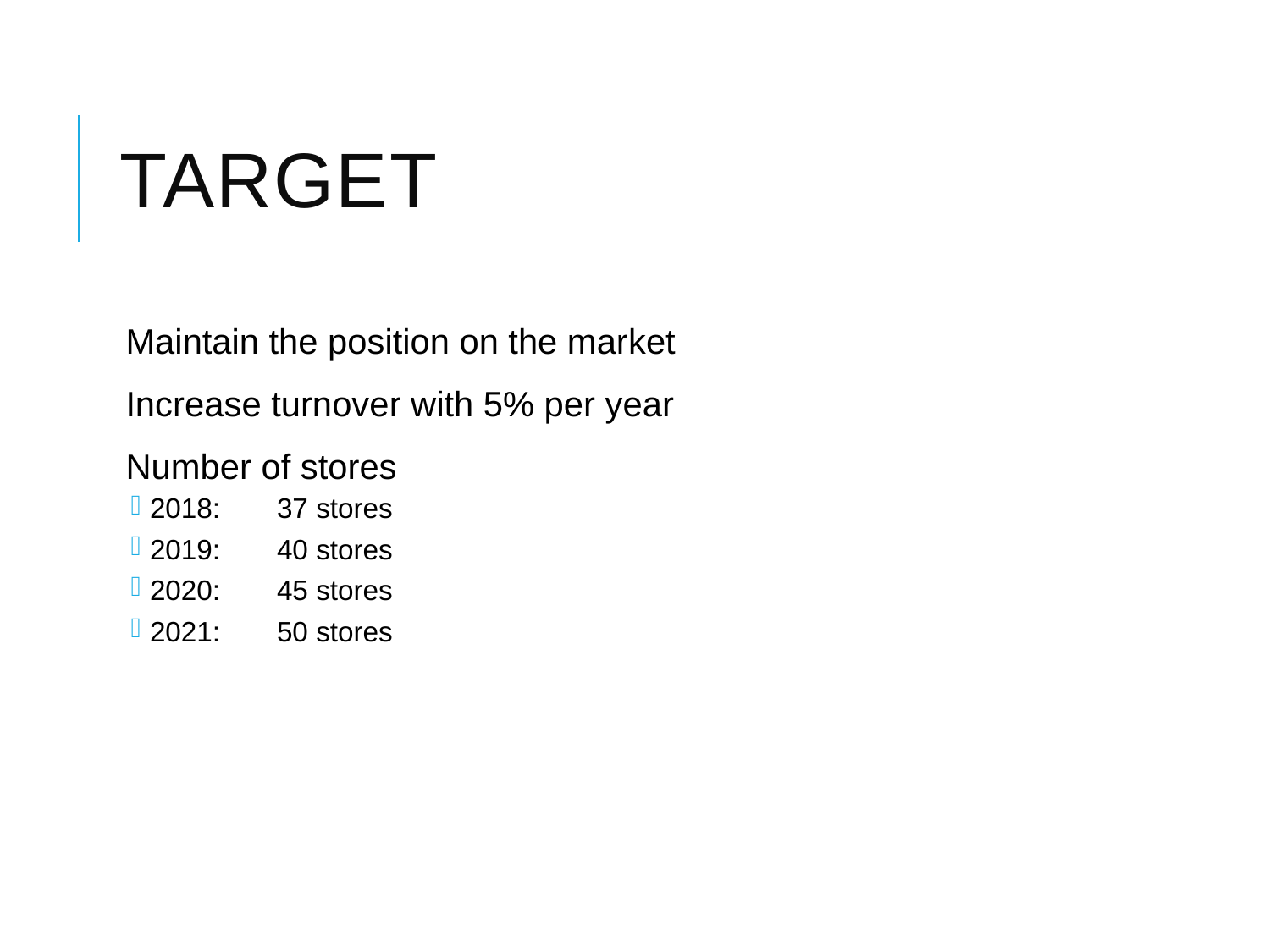

# Target
Maintain the position on the market
Increase turnover with 5% per year
Number of stores
2018: 	37 stores
2019: 	40 stores
2020: 	45 stores
2021: 	50 stores